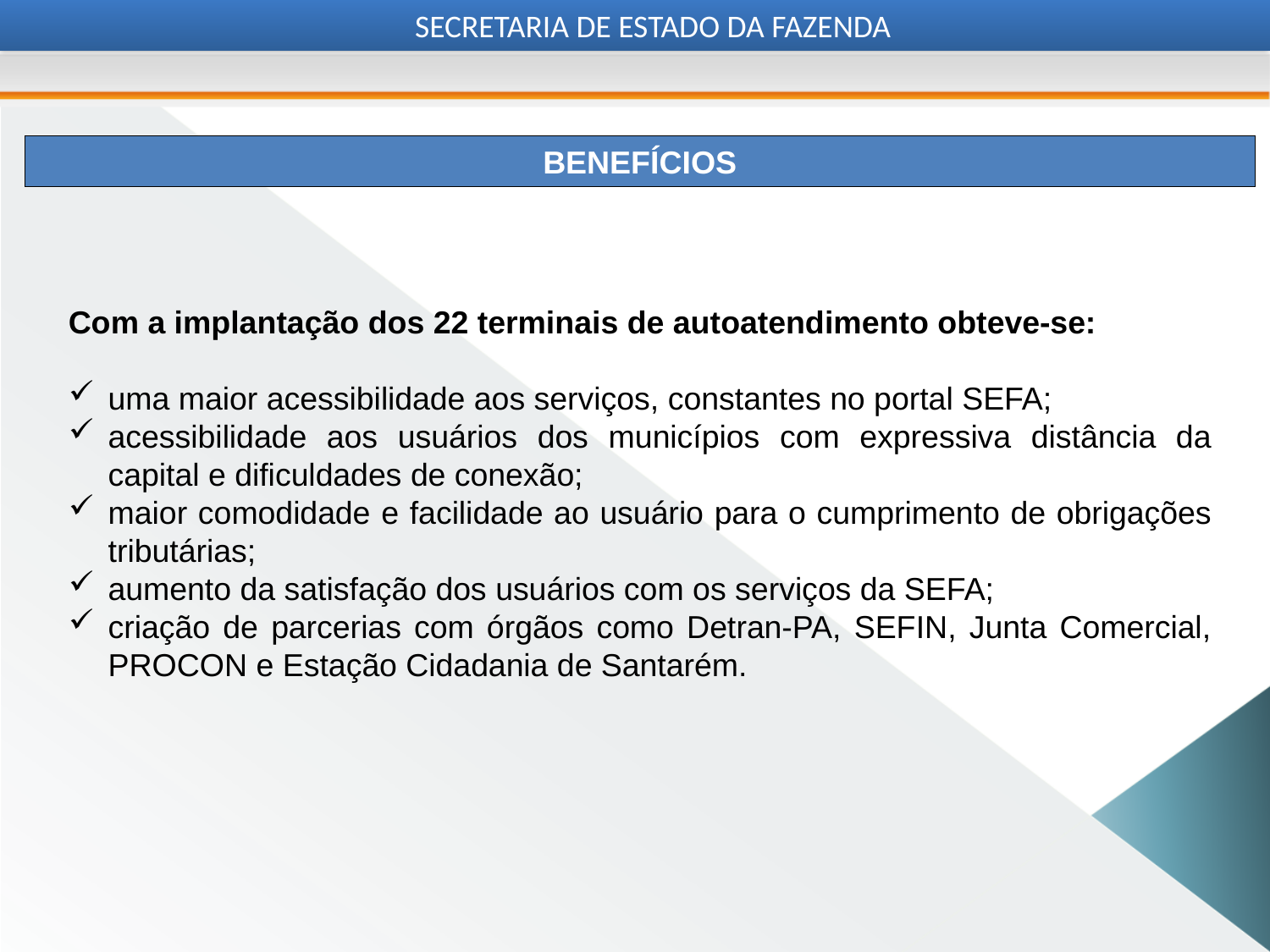

SECRETARIA DE ESTADO DA FAZENDA
BENEFÍCIOS
Com a implantação dos 22 terminais de autoatendimento obteve-se:

uma maior acessibilidade aos serviços, constantes no portal SEFA;
acessibilidade aos usuários dos municípios com expressiva distância da capital e dificuldades de conexão;
maior comodidade e facilidade ao usuário para o cumprimento de obrigações tributárias;
aumento da satisfação dos usuários com os serviços da SEFA;
criação de parcerias com órgãos como Detran-PA, SEFIN, Junta Comercial, PROCON e Estação Cidadania de Santarém.